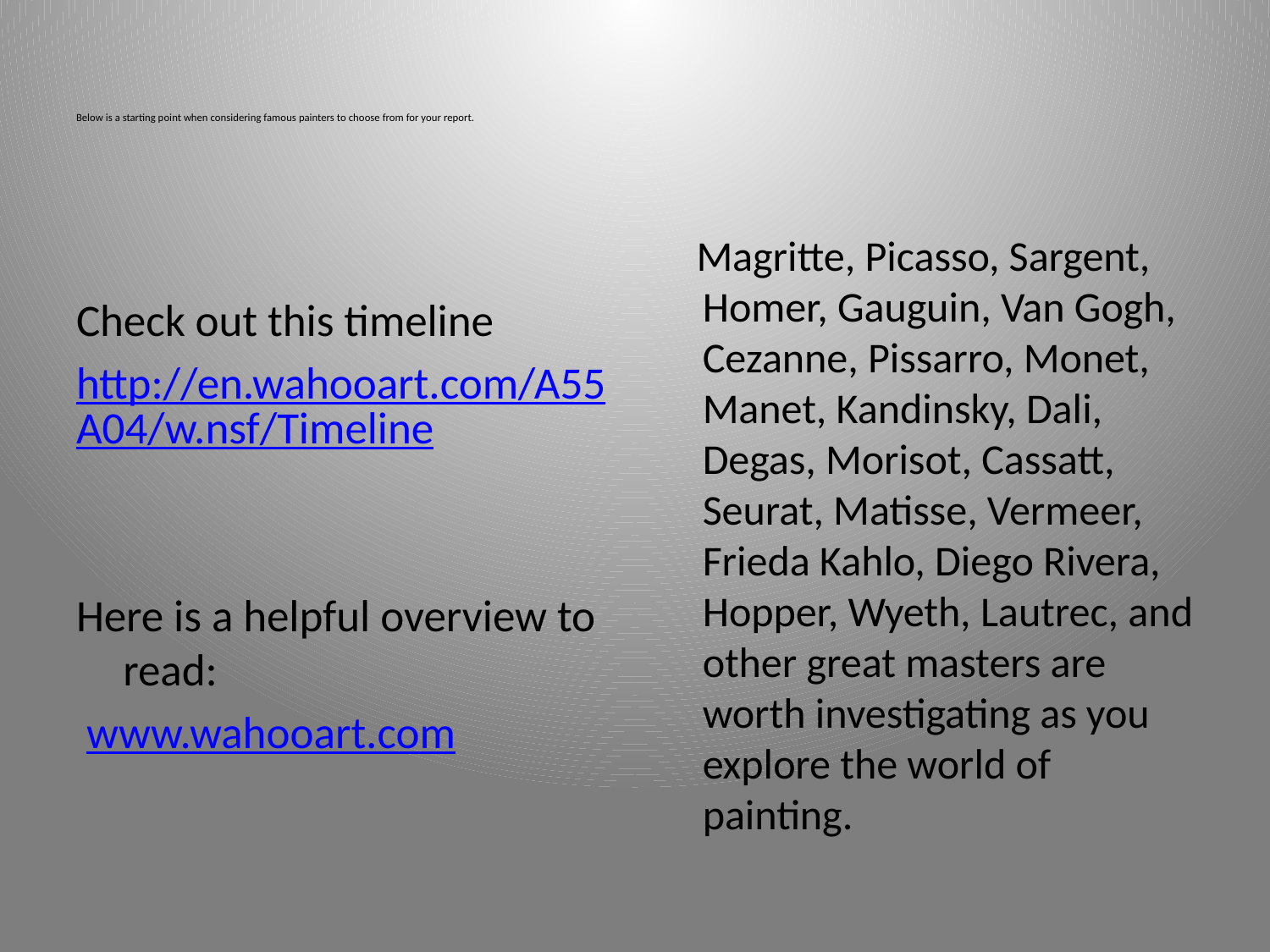

# Below is a starting point when considering famous painters to choose from for your report.

Check out this timeline
http://en.wahooart.com/A55A04/w.nsf/Timeline

Here is a helpful overview to read:
 www.wahooart.com

    Magritte, Picasso, Sargent, Homer, Gauguin, Van Gogh, Cezanne, Pissarro, Monet, Manet, Kandinsky, Dali, Degas, Morisot, Cassatt, Seurat, Matisse, Vermeer, Frieda Kahlo, Diego Rivera, Hopper, Wyeth, Lautrec, and other great masters are worth investigating as you explore the world of painting.